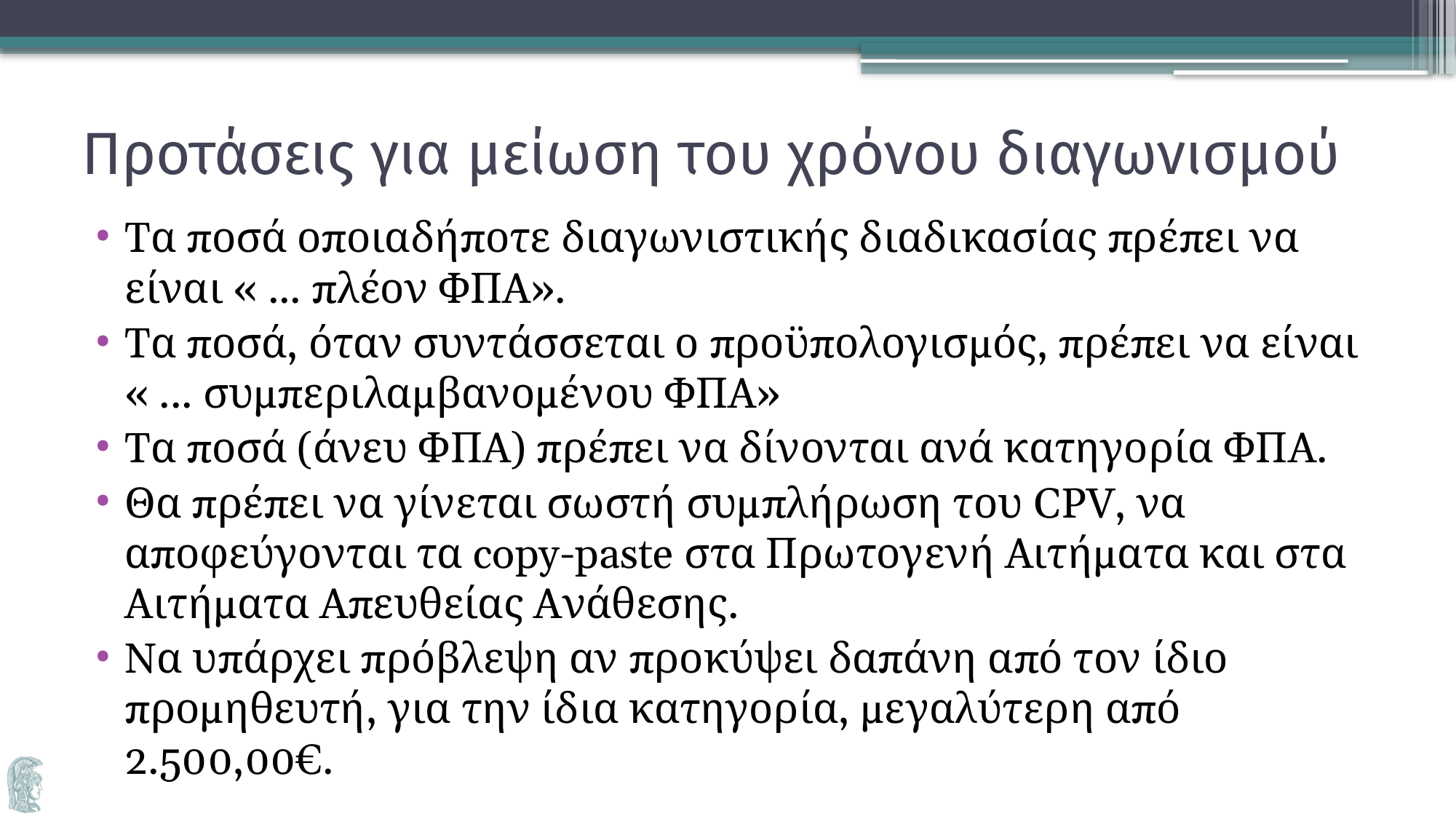

# Προτάσεις για μείωση του χρόνου διαγωνισμού
Τα ποσά οποιαδήποτε διαγωνιστικής διαδικασίας πρέπει να είναι « ... πλέον ΦΠΑ».
Τα ποσά, όταν συντάσσεται ο προϋπολογισμός, πρέπει να είναι « ... συμπεριλαμβανομένου ΦΠΑ»
Τα ποσά (άνευ ΦΠΑ) πρέπει να δίνονται ανά κατηγορία ΦΠΑ.
Θα πρέπει να γίνεται σωστή συμπλήρωση του CPV, να αποφεύγονται τα copy-paste στα Πρωτογενή Αιτήματα και στα Αιτήματα Απευθείας Ανάθεσης.
Να υπάρχει πρόβλεψη αν προκύψει δαπάνη από τον ίδιο προμηθευτή, για την ίδια κατηγορία, μεγαλύτερη από 2.500,00€.